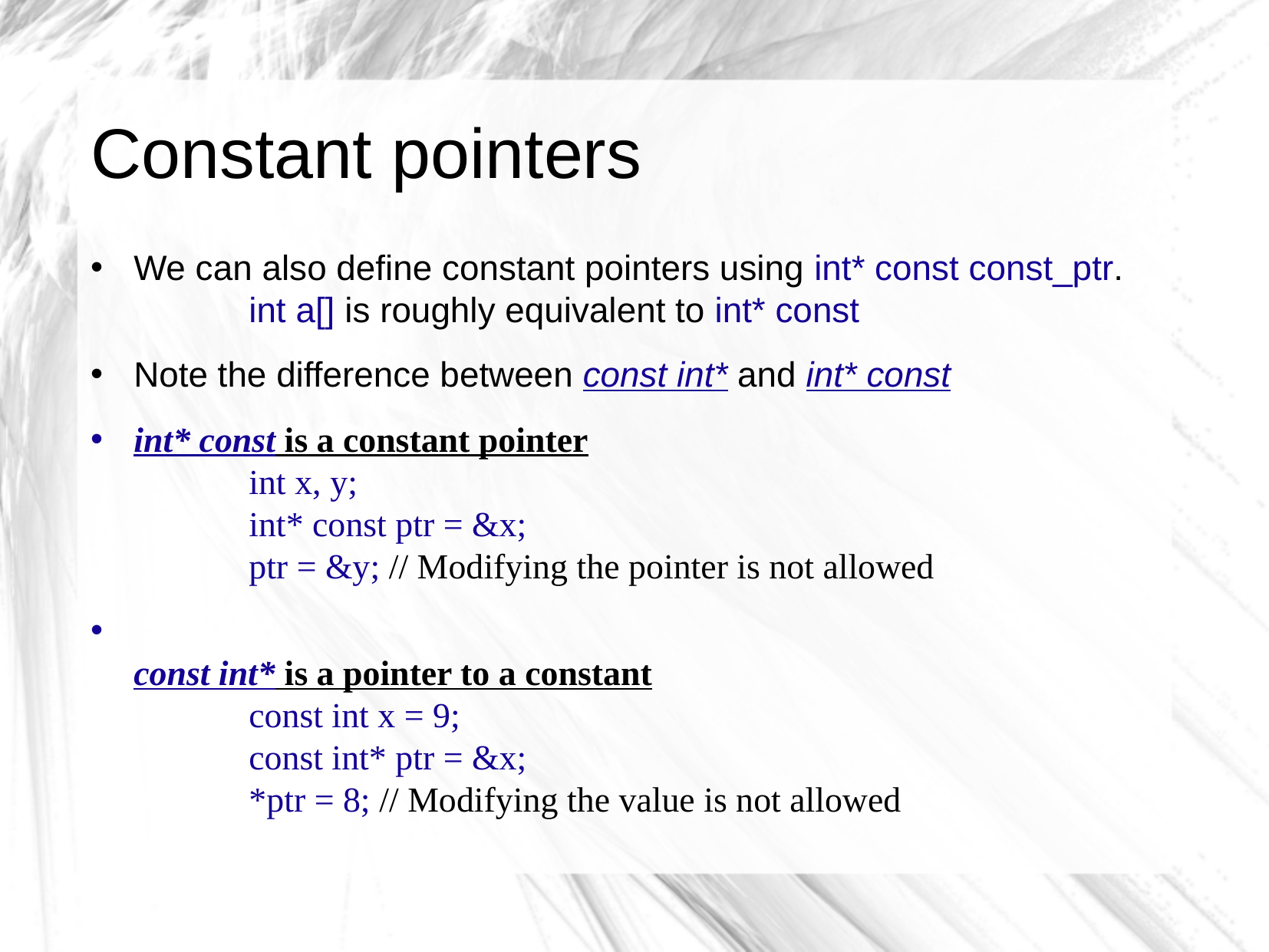

Constant pointers
We can also define constant pointers using int* const const_ptr.
	int a[] is roughly equivalent to int* const
Note the difference between const int* and int* const
int* const is a constant pointer
	int x, y;
	int* const ptr = &x;
	ptr = &y; // Modifying the pointer is not allowed
const int* is a pointer to a constant
	const int x = 9;
	const int* ptr = &x;
	*ptr = 8; // Modifying the value is not allowed